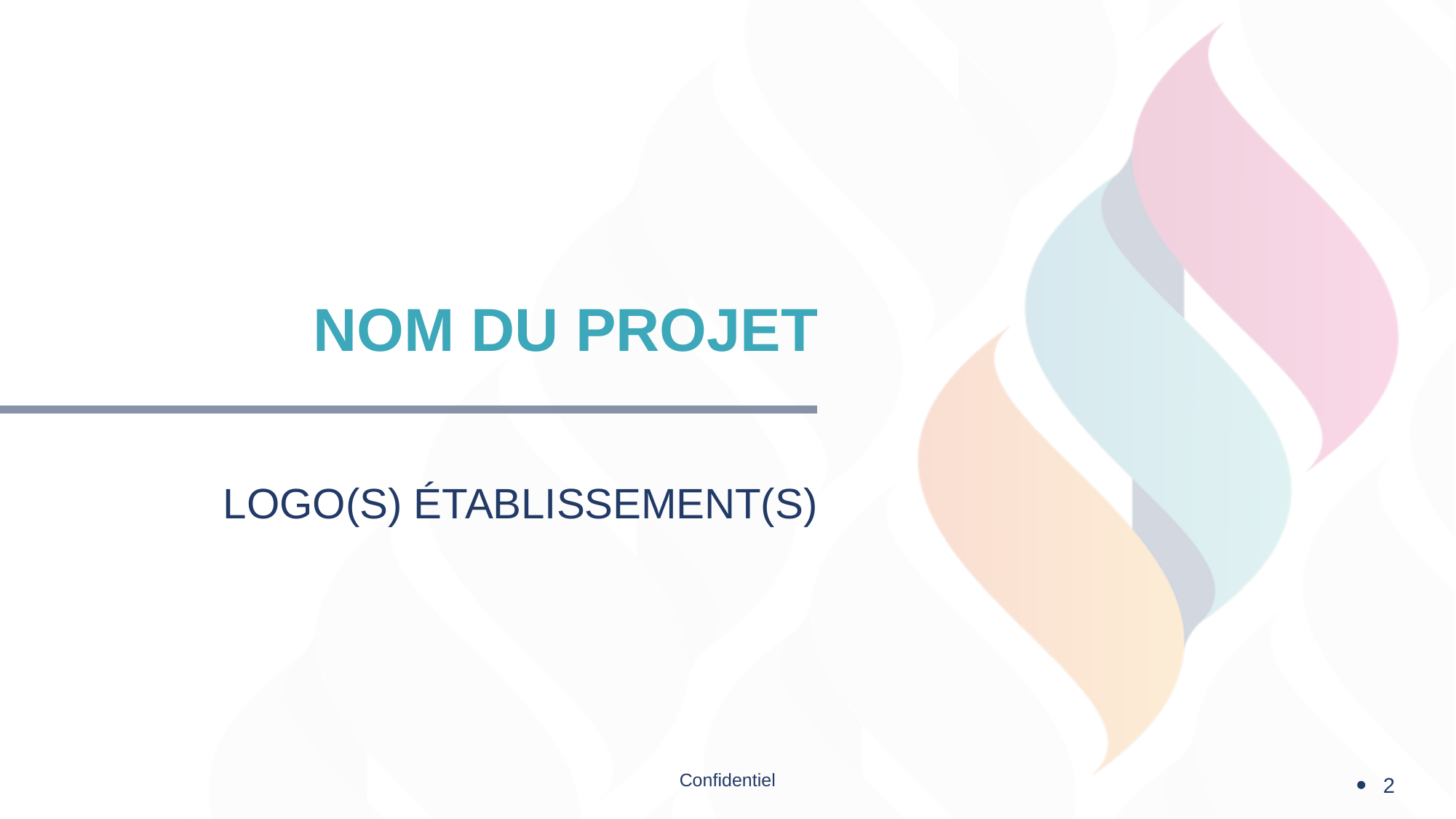

# Nom du projet
Logo(s) établissement(s)
Confidentiel
2